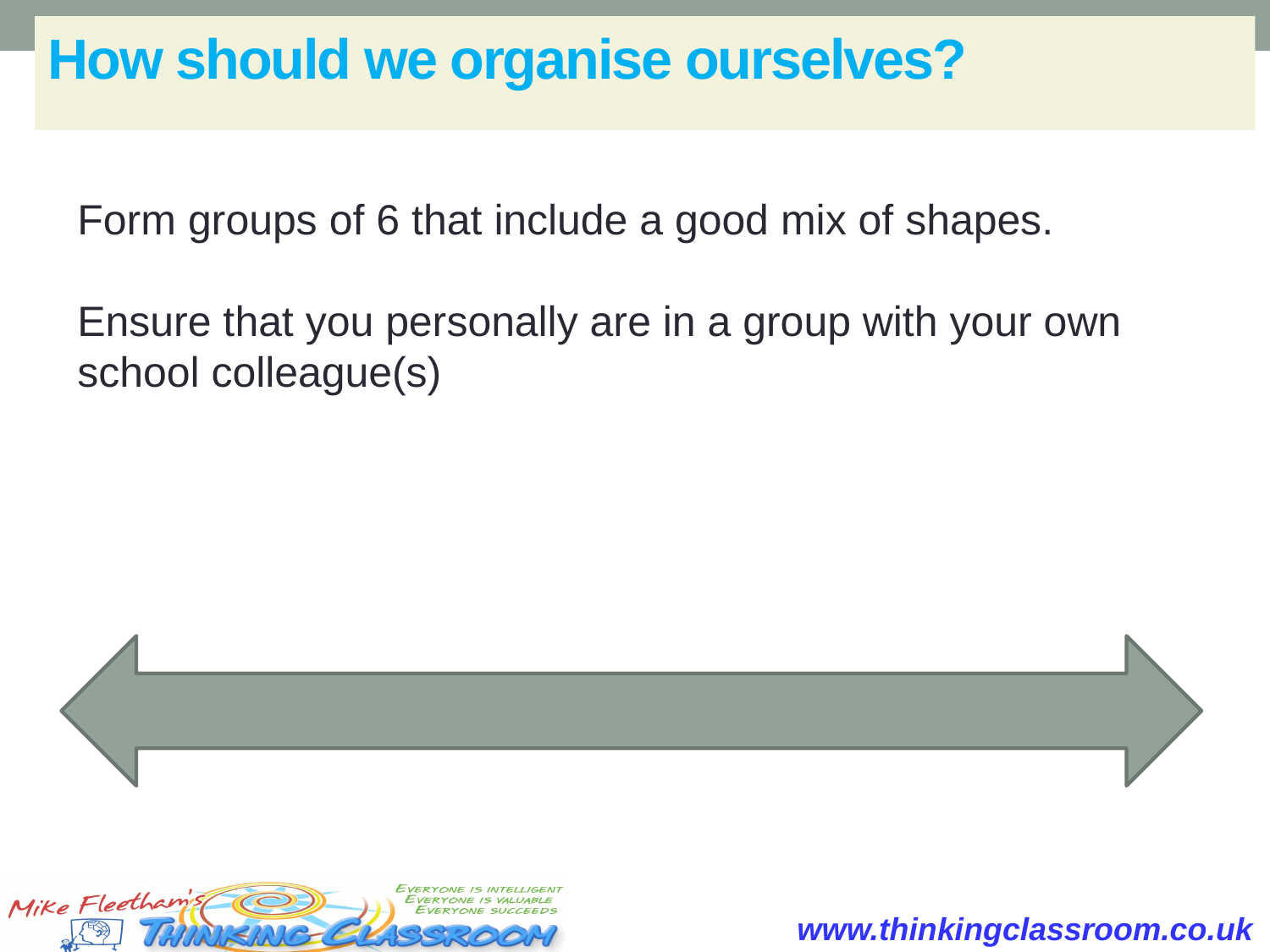

# How should we organise ourselves?

Form groups of 6 that include a good mix of shapes.

Ensure that you personally are in a group with your own school colleague(s)